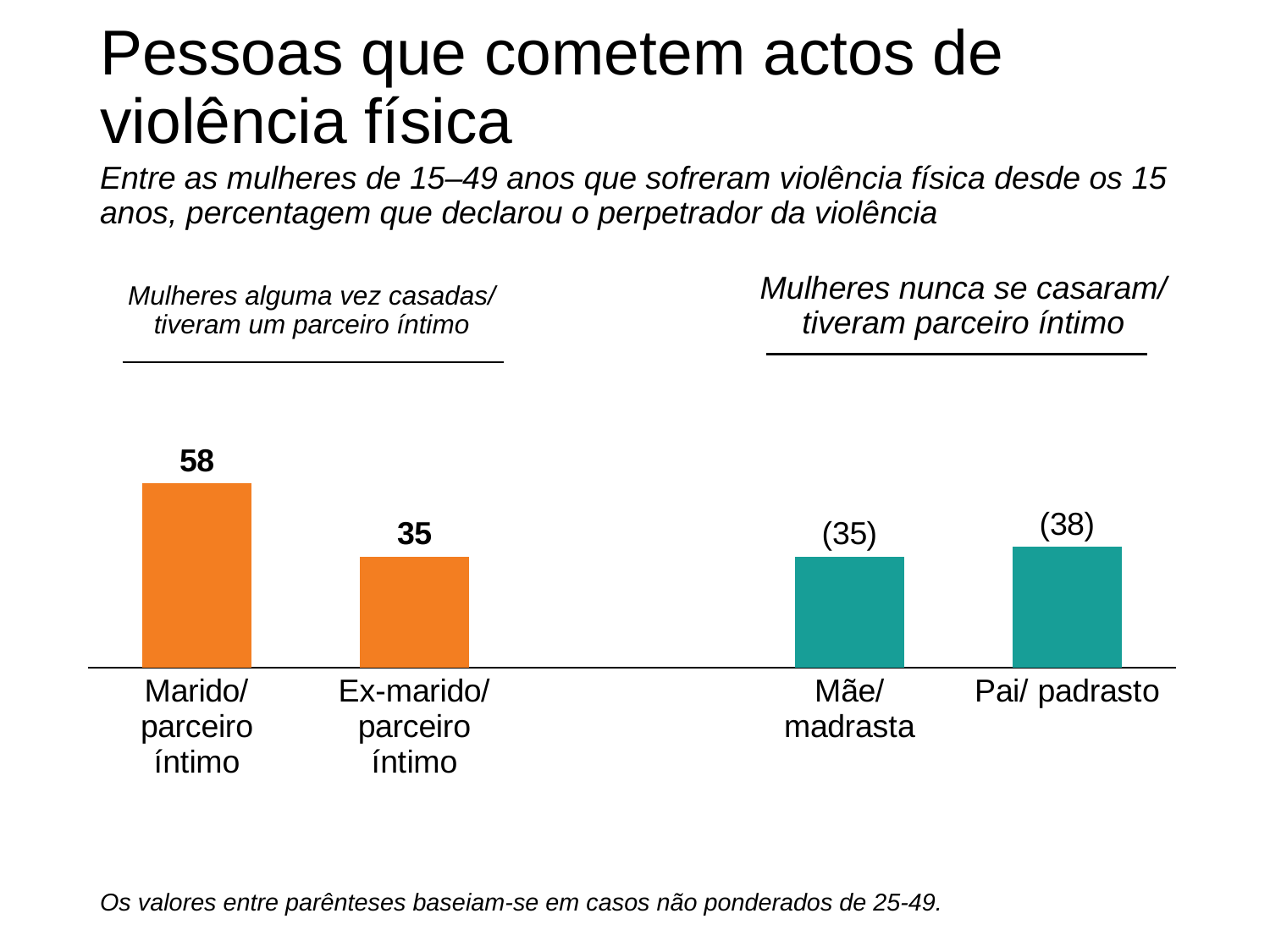

# Pessoas que cometem actos de violência física
Entre as mulheres de 15–49 anos que sofreram violência física desde os 15 anos, percentagem que declarou o perpetrador da violência
Mulheres nunca se casaram/ tiveram parceiro íntimo
Mulheres alguma vez casadas/ tiveram um parceiro íntimo

### Chart

| Category | Marido/ parceiro íntimo |
|---|---|
| Marido/ parceiro íntimo | 58.0 |
| Ex-marido/ parceiro íntimo | 35.0 |
|  | None |
| Mãe/ madrasta | 35.0 |
| Pai/ padrasto | 38.0 |
Os valores entre parênteses baseiam-se em casos não ponderados de 25-49.